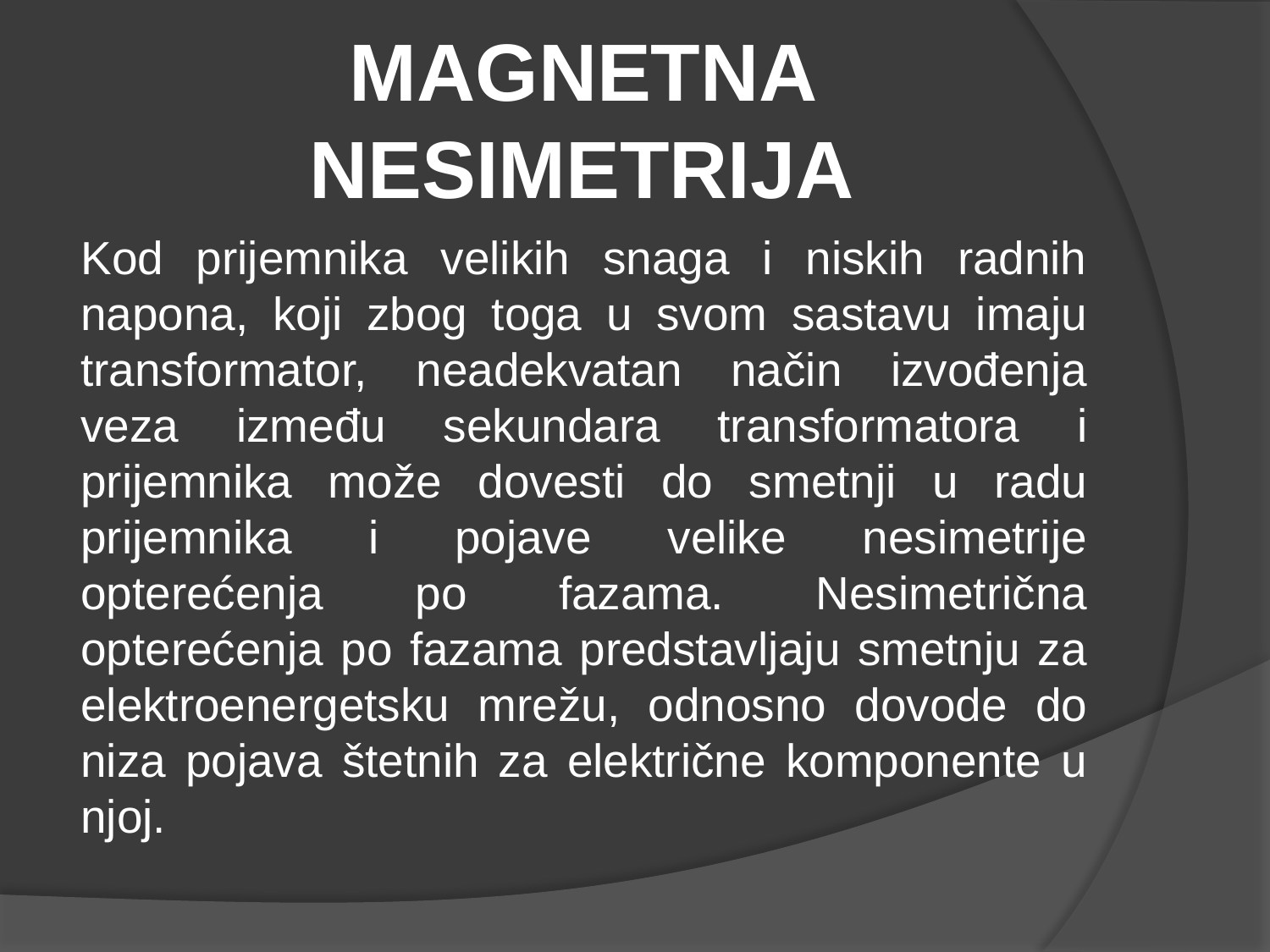

# MAGNETNA NESIMETRIJA
Kod prijemnika velikih snaga i niskih radnih napona, koji zbog toga u svom sastavu imaju transformator, neadekvatan način izvođenja veza između sekundara transformatora i prijemnika može dovesti do smetnji u radu prijemnika i pojave velike nesimetrije opterećenja po fazama. Nesimetrična opterećenja po fazama predstavljaju smetnju za elektroenergetsku mrežu, odnosno dovode do niza pojava štetnih za električne komponente u njoj.